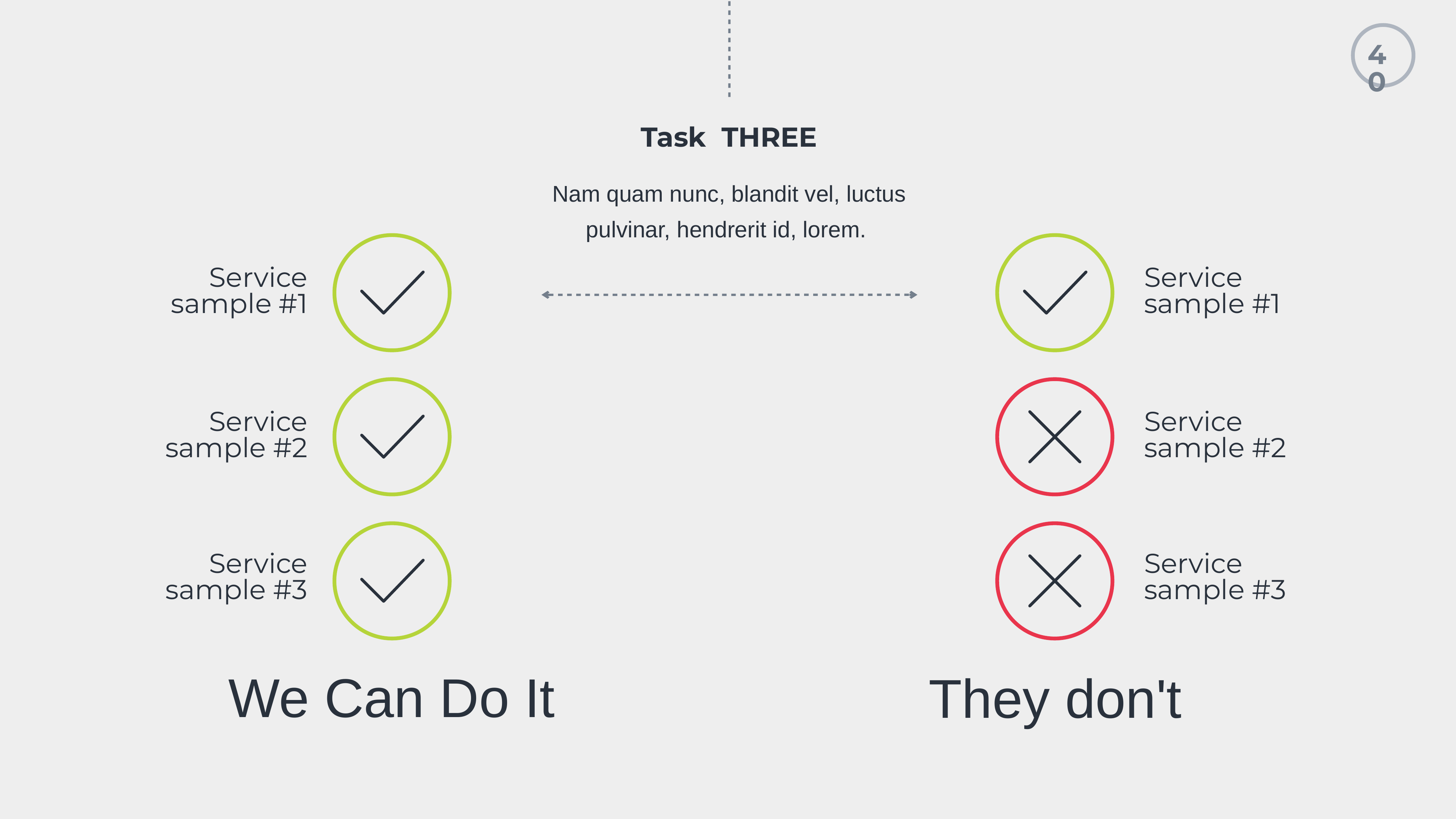

40
Task  THREE
Nam quam nunc, blandit vel, luctus pulvinar, hendrerit id, lorem.

Service
sample #1
Service
sample #1

Service
sample #2
Service
sample #2

Service
sample #3
Service
sample #3

We Can Do It
They don't